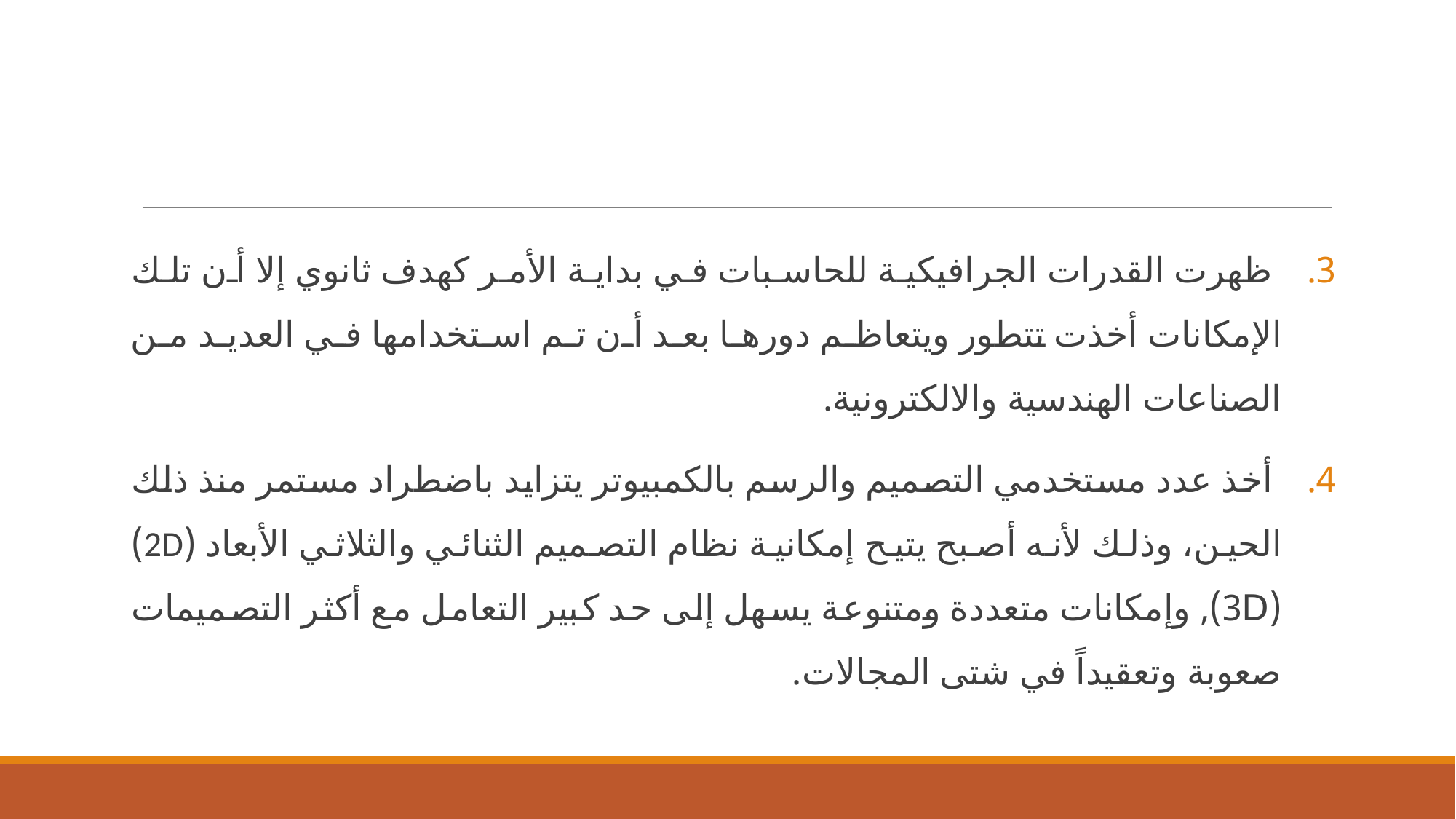

ظهرت القدرات الجرافيكية للحاسبات في بداية الأمر كهدف ثانوي إلا أن تلك الإمكانات أخذت تتطور ويتعاظم دورها بعد أن تم استخدامها في العديد من الصناعات الهندسية والالكترونية.
 أخذ عدد مستخدمي التصميم والرسم بالكمبيوتر يتزايد باضطراد مستمر منذ ذلك الحين، وذلك لأنه أصبح يتيح إمكانية نظام التصميم الثنائي والثلاثي الأبعاد (2D) (3D), وإمكانات متعددة ومتنوعة يسهل إلى حد كبير التعامل مع أكثر التصميمات صعوبة وتعقيداً في شتى المجالات.